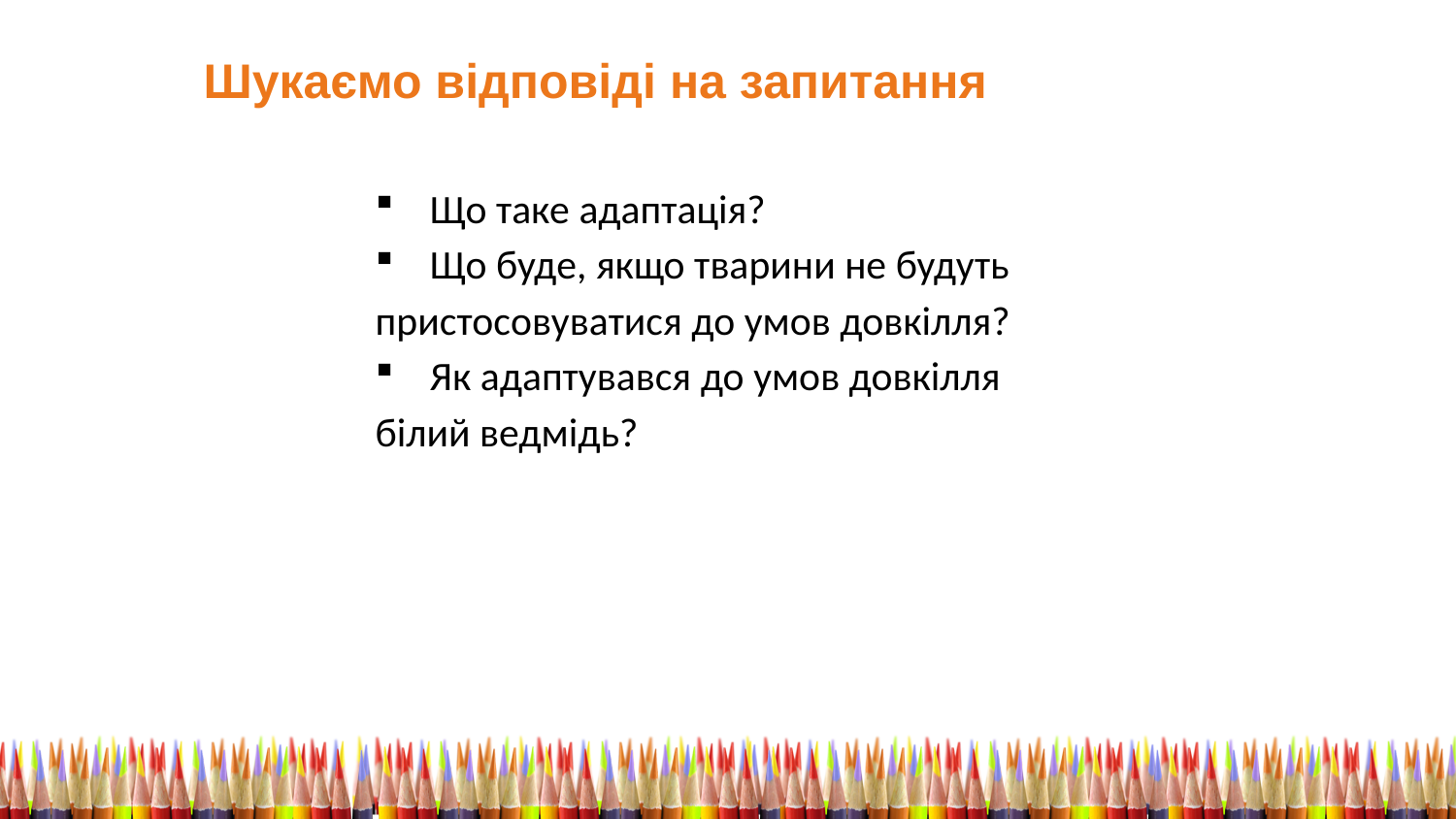

Шукаємо відповіді на запитання
Що таке адаптація?
Що буде, якщо тварини не будуть
пристосовуватися до умов довкілля?
Як адаптувався до умов довкілля
білий ведмідь?